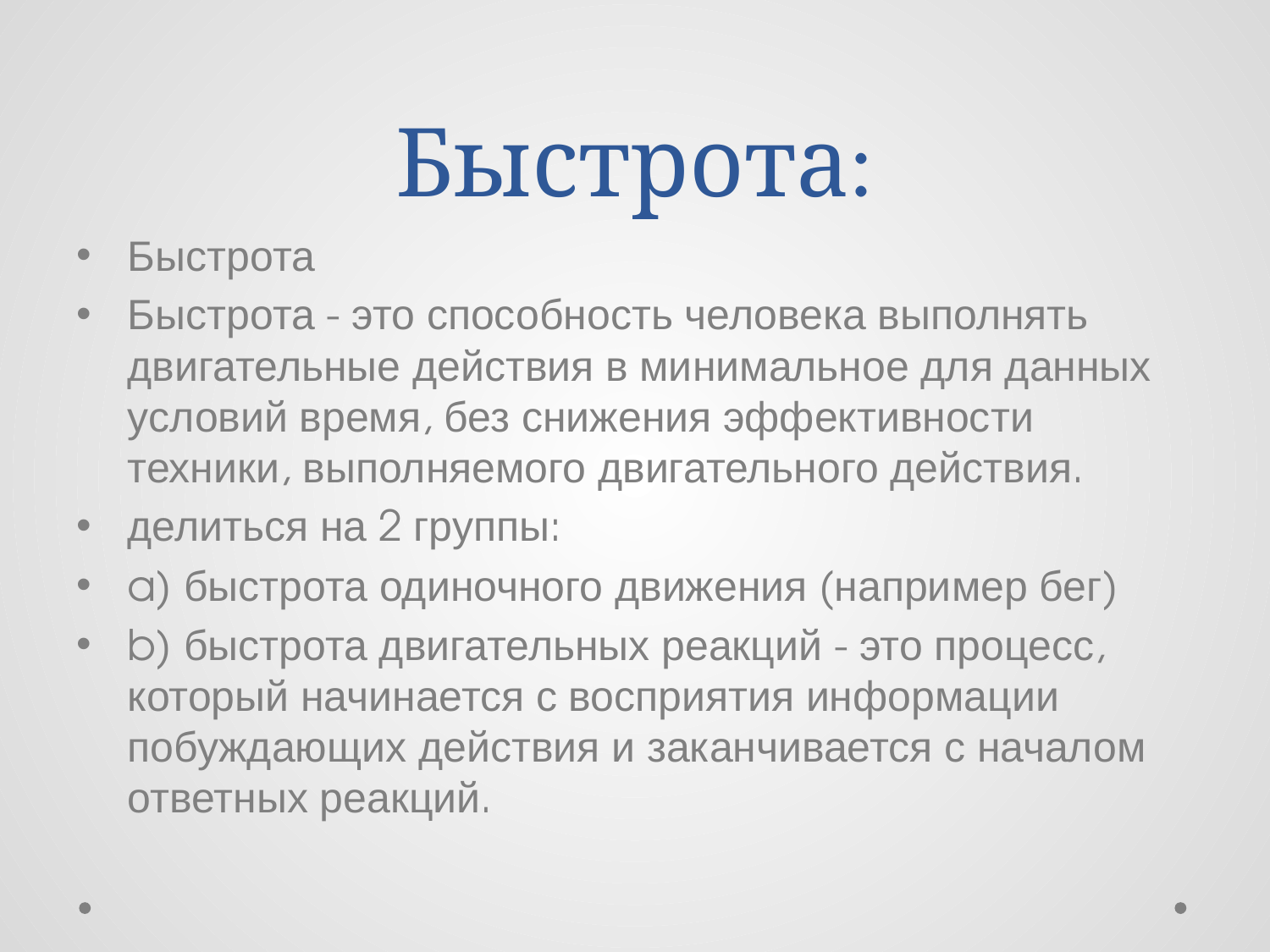

# Быстрота:
Быстрота
Быстрота - это способность человека выполнять двигательные действия в минимальное для данных условий время, без снижения эффективности техники, выполняемого двигательного действия.
делиться на 2 группы:
a) быстрота одиночного движения (например бег)
b) быстрота двигательных реакций - это процесс, который начинается с восприятия информации побуждающих действия и заканчивается с началом ответных реакций.